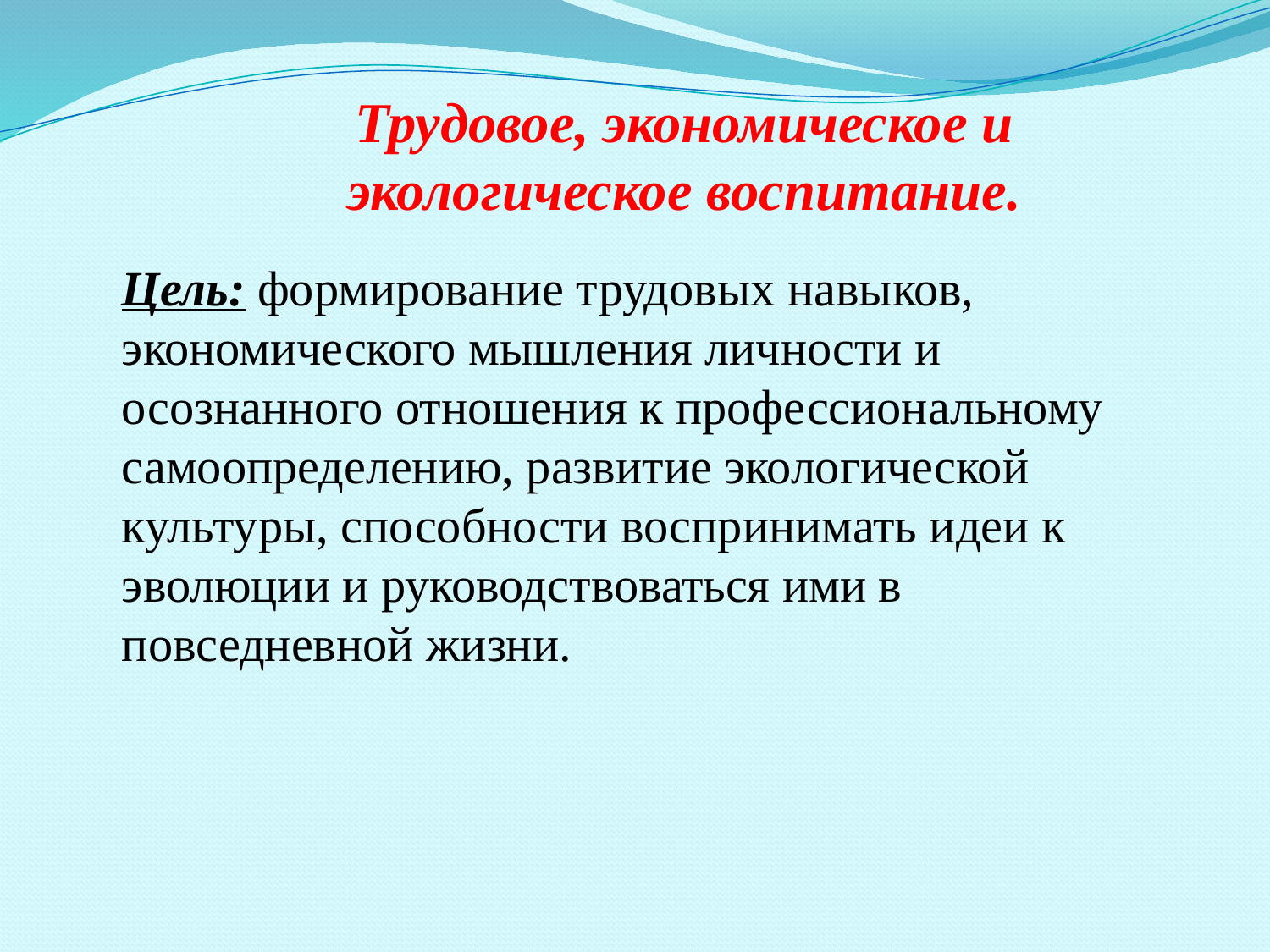

Трудовое, экономическое и экологическое воспитание.
Цель: формирование трудовых навыков, экономического мышления личности и осознанного отношения к профессиональному самоопределению, развитие экологической культуры, способности воспринимать идеи к эволюции и руководствоваться ими в повседневной жизни.